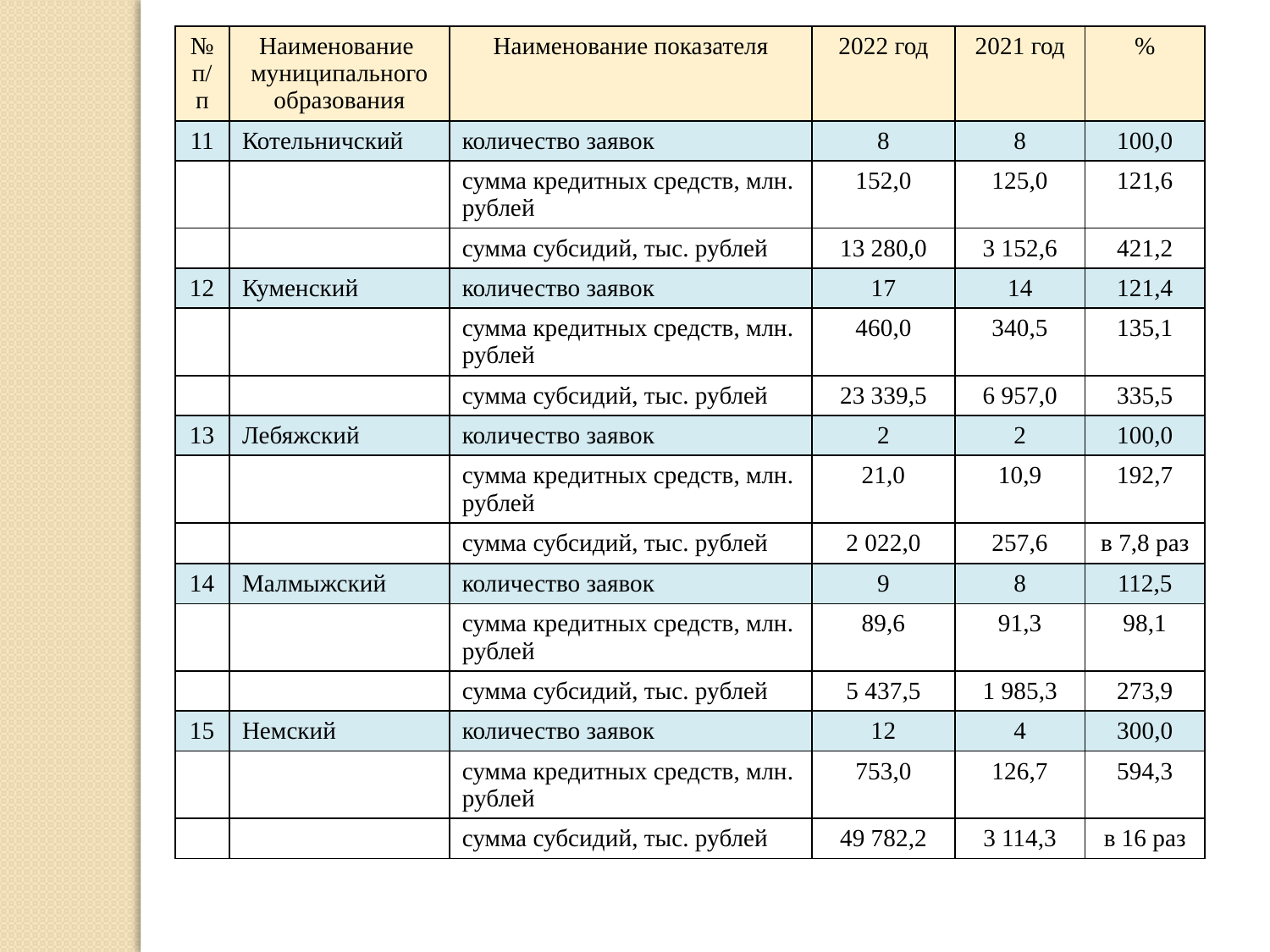

| № п/п | Наименование муниципального образования | Наименование показателя | 2022 год | 2021 год | % |
| --- | --- | --- | --- | --- | --- |
| 11 | Котельничский | количество заявок | 8 | 8 | 100,0 |
|  |  | сумма кредитных средств, млн. рублей | 152,0 | 125,0 | 121,6 |
|  |  | сумма субсидий, тыс. рублей | 13 280,0 | 3 152,6 | 421,2 |
| 12 | Куменский | количество заявок | 17 | 14 | 121,4 |
|  |  | сумма кредитных средств, млн. рублей | 460,0 | 340,5 | 135,1 |
|  |  | сумма субсидий, тыс. рублей | 23 339,5 | 6 957,0 | 335,5 |
| 13 | Лебяжский | количество заявок | 2 | 2 | 100,0 |
|  |  | сумма кредитных средств, млн. рублей | 21,0 | 10,9 | 192,7 |
|  |  | сумма субсидий, тыс. рублей | 2 022,0 | 257,6 | в 7,8 раз |
| 14 | Малмыжский | количество заявок | 9 | 8 | 112,5 |
|  |  | сумма кредитных средств, млн. рублей | 89,6 | 91,3 | 98,1 |
|  |  | сумма субсидий, тыс. рублей | 5 437,5 | 1 985,3 | 273,9 |
| 15 | Немский | количество заявок | 12 | 4 | 300,0 |
|  |  | сумма кредитных средств, млн. рублей | 753,0 | 126,7 | 594,3 |
|  |  | сумма субсидий, тыс. рублей | 49 782,2 | 3 114,3 | в 16 раз |